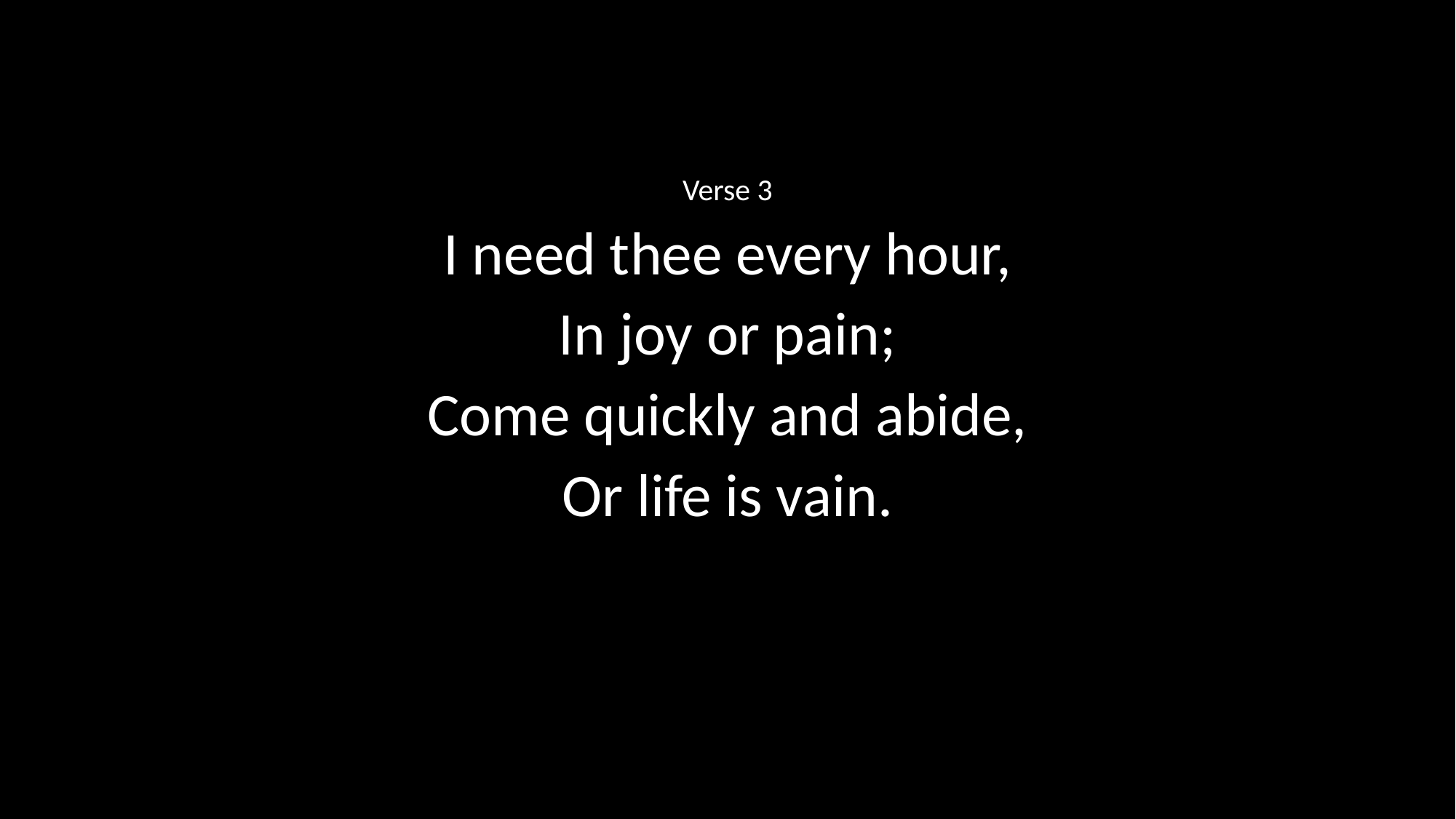

Verse 3
I need thee every hour,
In joy or pain;
Come quickly and abide,
Or life is vain.